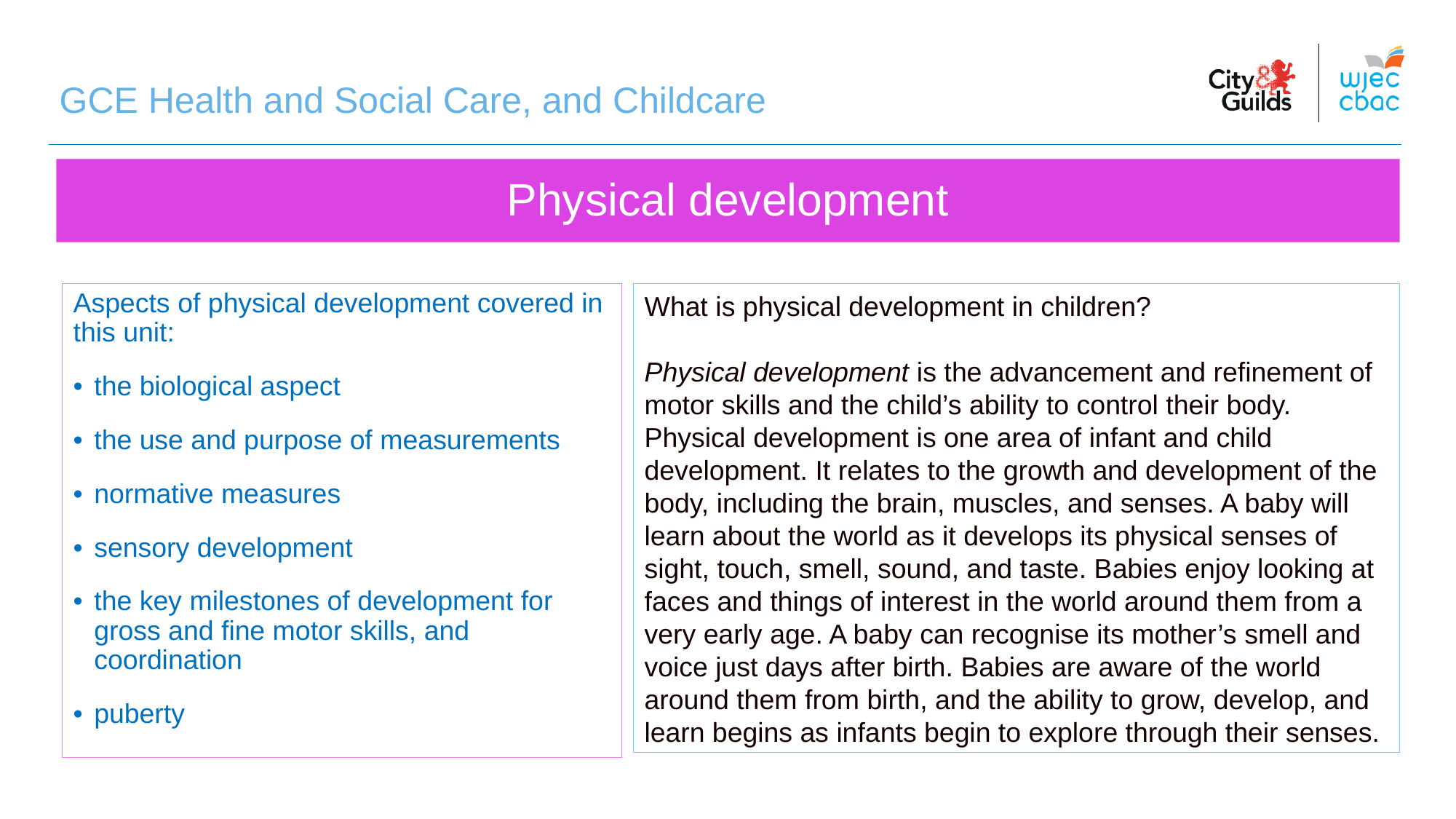

GCE Health and Social Care, and Childcare
# Physical development
Aspects of physical development covered in this unit:
•	the biological aspect
•	the use and purpose of measurements
•	normative measures
•	sensory development
•	the key milestones of development for gross and fine motor skills, and coordination
•	puberty
What is physical development in children?

Physical development is the advancement and refinement of motor skills and the child’s ability to control their body. Physical development is one area of infant and child development. It relates to the growth and development of the body, including the brain, muscles, and senses. A baby will learn about the world as it develops its physical senses of sight, touch, smell, sound, and taste. Babies enjoy looking at faces and things of interest in the world around them from a very early age. A baby can recognise its mother’s smell and voice just days after birth. Babies are aware of the world around them from birth, and the ability to grow, develop, and learn begins as infants begin to explore through their senses.